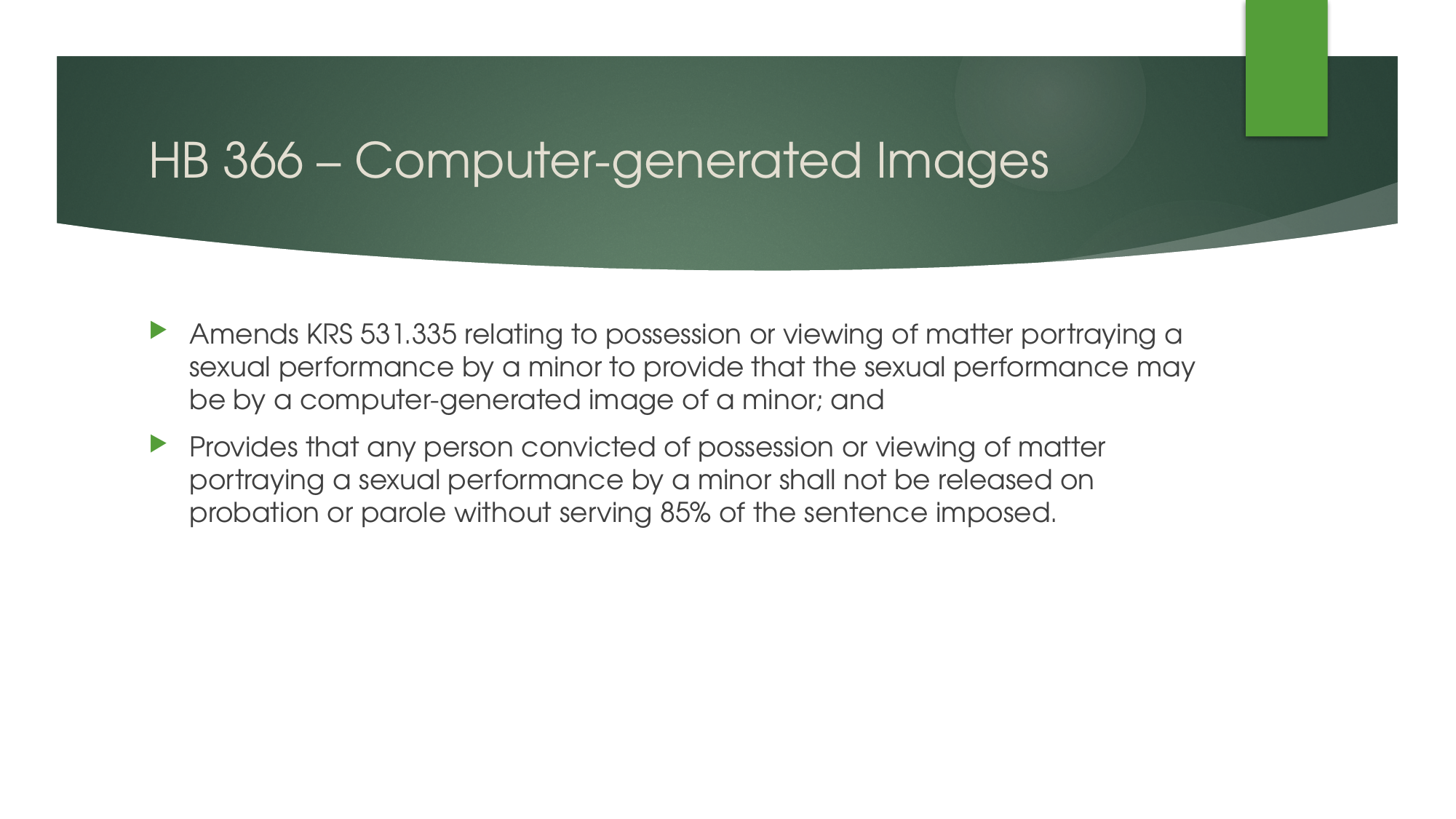

# HB 366 – Computer-generated Images
Amends KRS 531.335 relating to possession or viewing of matter portraying a sexual performance by a minor to provide that the sexual performance may be by a computer-generated image of a minor; and
Provides that any person convicted of possession or viewing of matter portraying a sexual performance by a minor shall not be released on probation or parole without serving 85% of the sentence imposed.